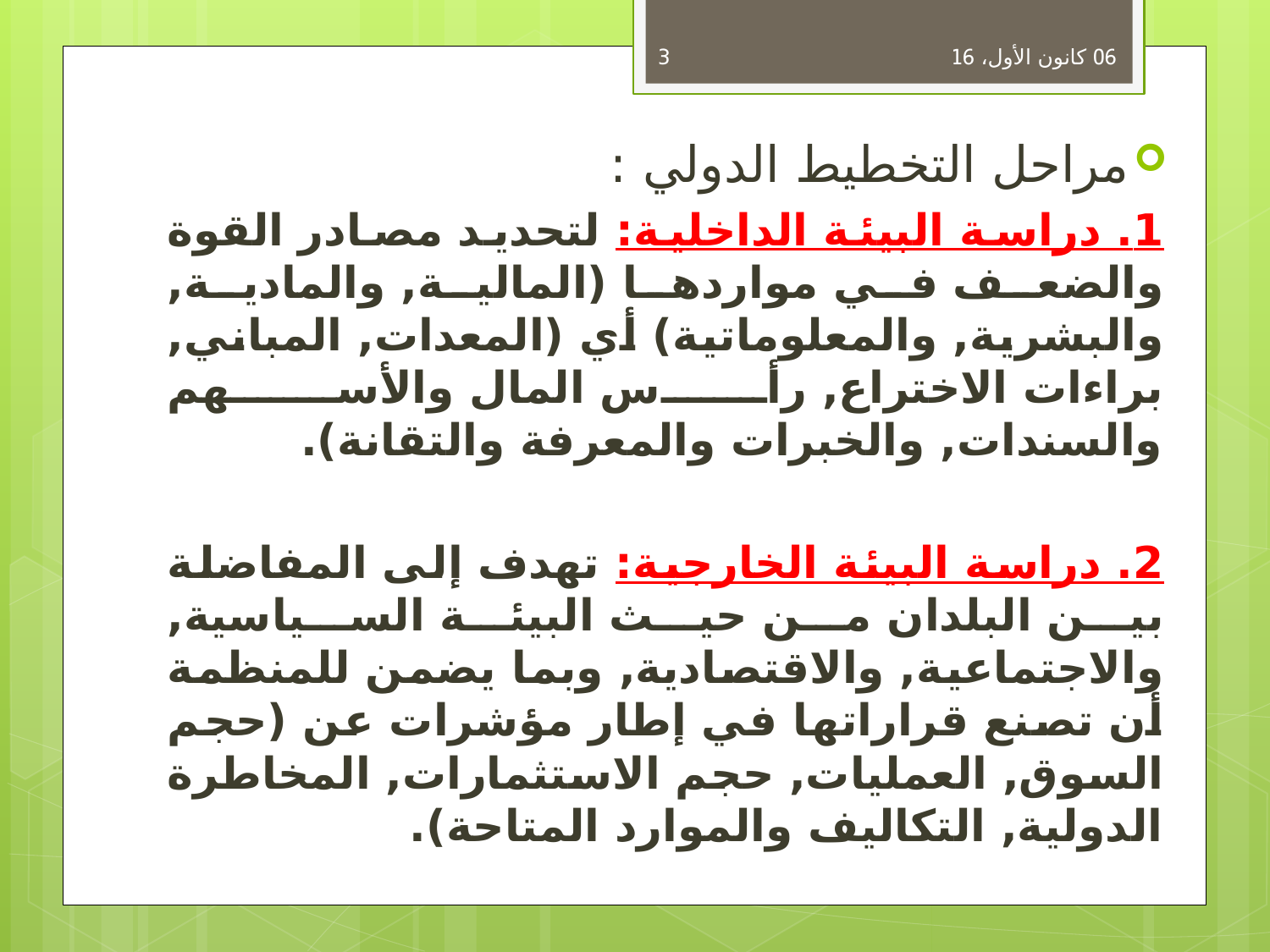

3
06 كانون الأول، 16
مراحل التخطيط الدولي :
1. دراسة البيئة الداخلية: لتحديد مصادر القوة والضعف في مواردها (المالية, والمادية, والبشرية, والمعلوماتية) أي (المعدات, المباني, براءات الاختراع, رأس المال والأسهم والسندات, والخبرات والمعرفة والتقانة).

2. دراسة البيئة الخارجية: تهدف إلى المفاضلة بين البلدان من حيث البيئة السياسية, والاجتماعية, والاقتصادية, وبما يضمن للمنظمة أن تصنع قراراتها في إطار مؤشرات عن (حجم السوق, العمليات, حجم الاستثمارات, المخاطرة الدولية, التكاليف والموارد المتاحة).